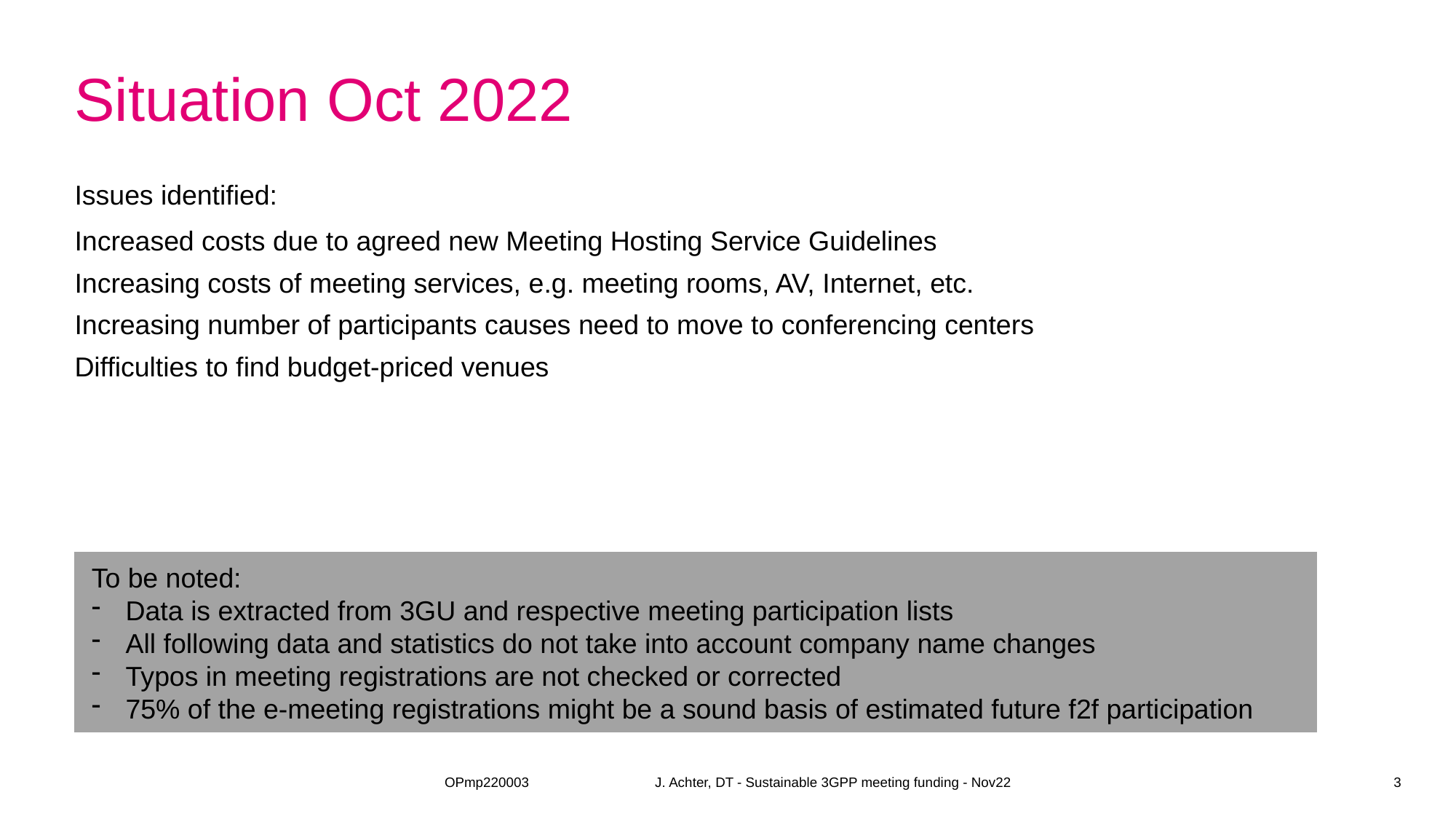

# Situation Oct 2022
Issues identified:
Increased costs due to agreed new Meeting Hosting Service Guidelines
Increasing costs of meeting services, e.g. meeting rooms, AV, Internet, etc.
Increasing number of participants causes need to move to conferencing centers
Difficulties to find budget-priced venues
To be noted:
Data is extracted from 3GU and respective meeting participation lists
All following data and statistics do not take into account company name changes
Typos in meeting registrations are not checked or corrected
75% of the e-meeting registrations might be a sound basis of estimated future f2f participation

OPmp220003                                 J. Achter, DT - Sustainable 3GPP meeting funding - Nov22
3